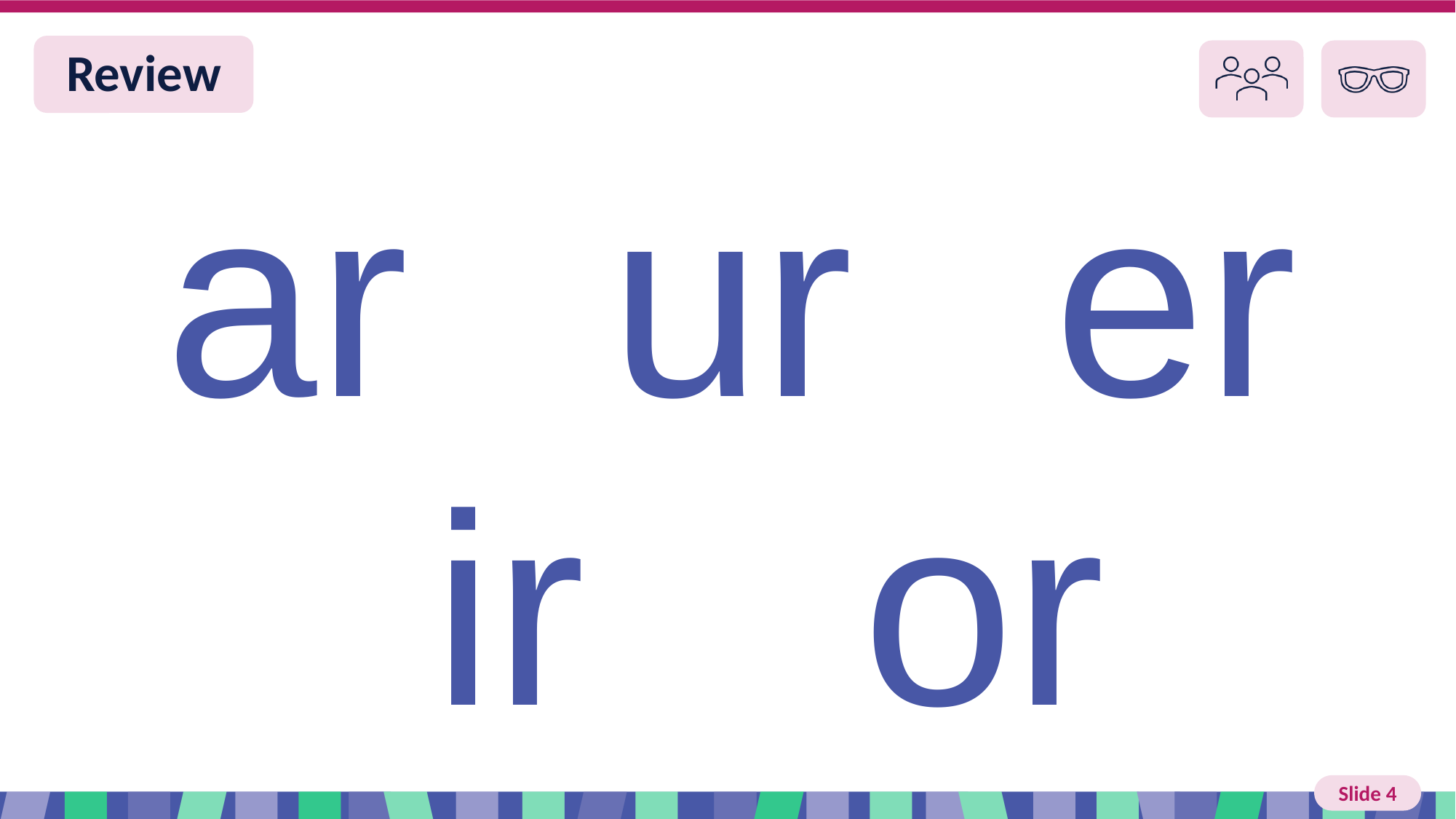

Slide 4 Review You do
 ur
 er
 ar
 or
 ir